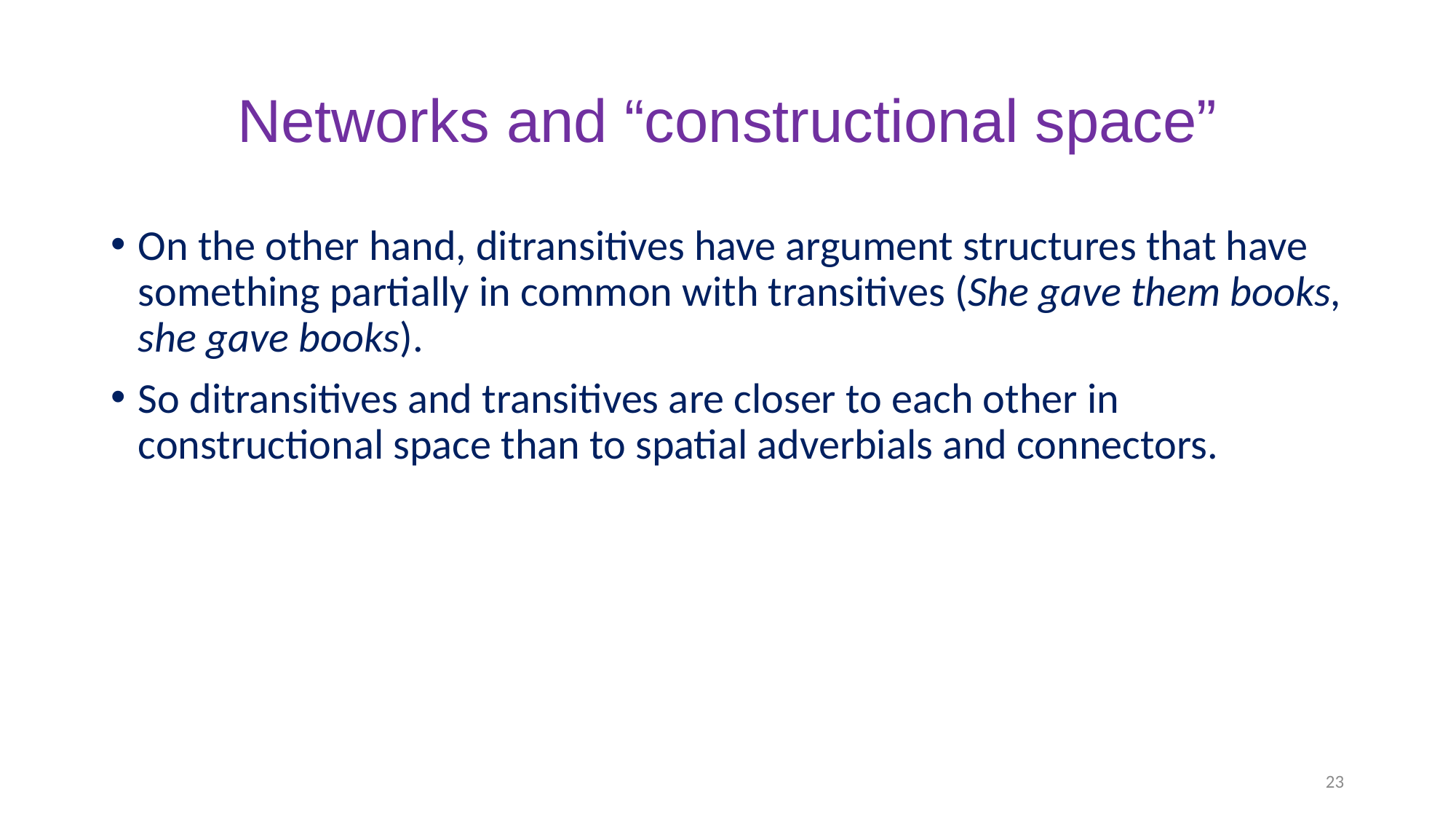

# Networks and “constructional space”
On the other hand, ditransitives have argument structures that have something partially in common with transitives (She gave them books, she gave books).
So ditransitives and transitives are closer to each other in constructional space than to spatial adverbials and connectors.

23